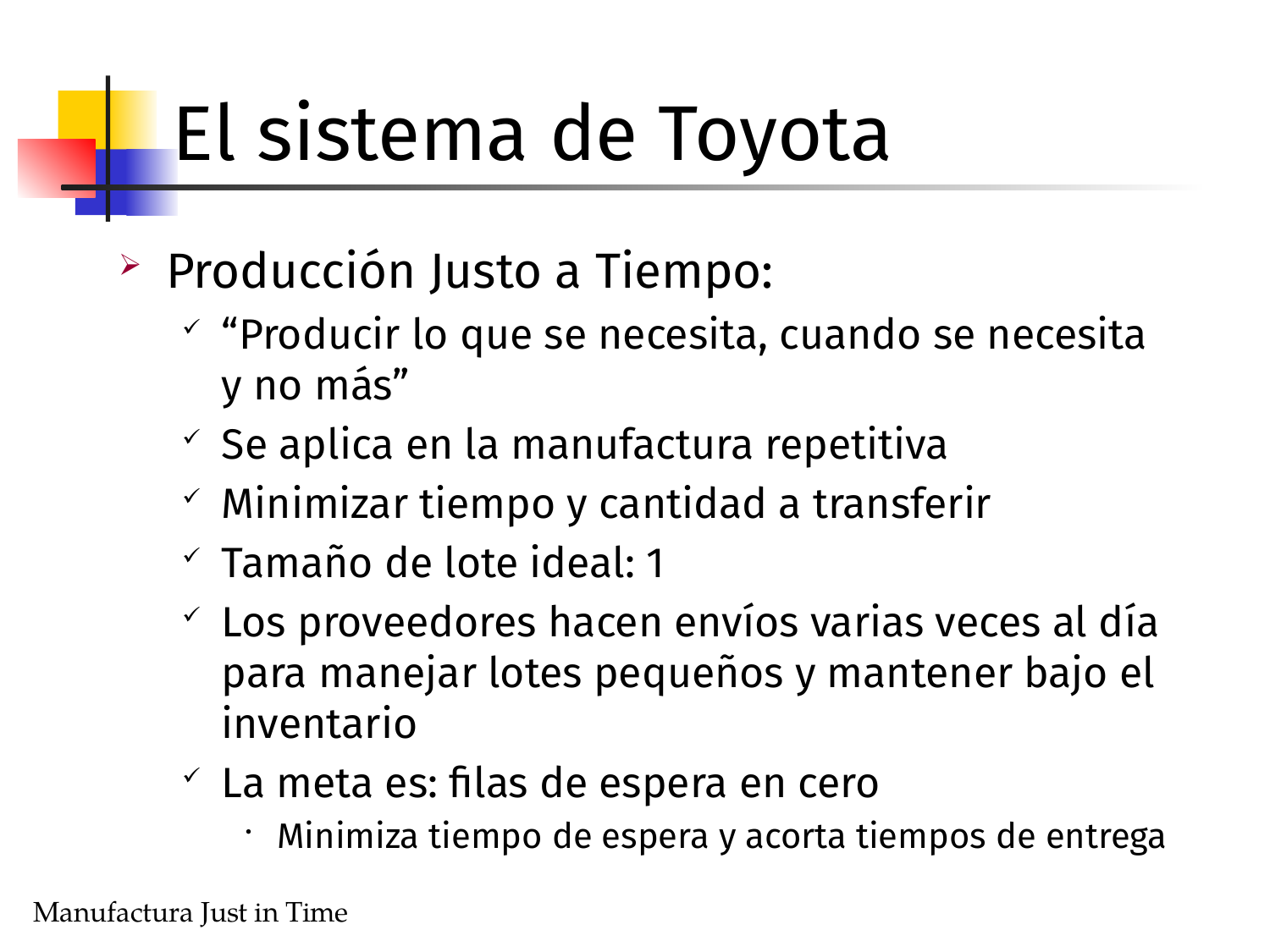

# El sistema de Toyota
Producción Justo a Tiempo:
“Producir lo que se necesita, cuando se necesita y no más”
Se aplica en la manufactura repetitiva
Minimizar tiempo y cantidad a transferir
Tamaño de lote ideal: 1
Los proveedores hacen envíos varias veces al día para manejar lotes pequeños y mantener bajo el inventario
La meta es: filas de espera en cero
Minimiza tiempo de espera y acorta tiempos de entrega